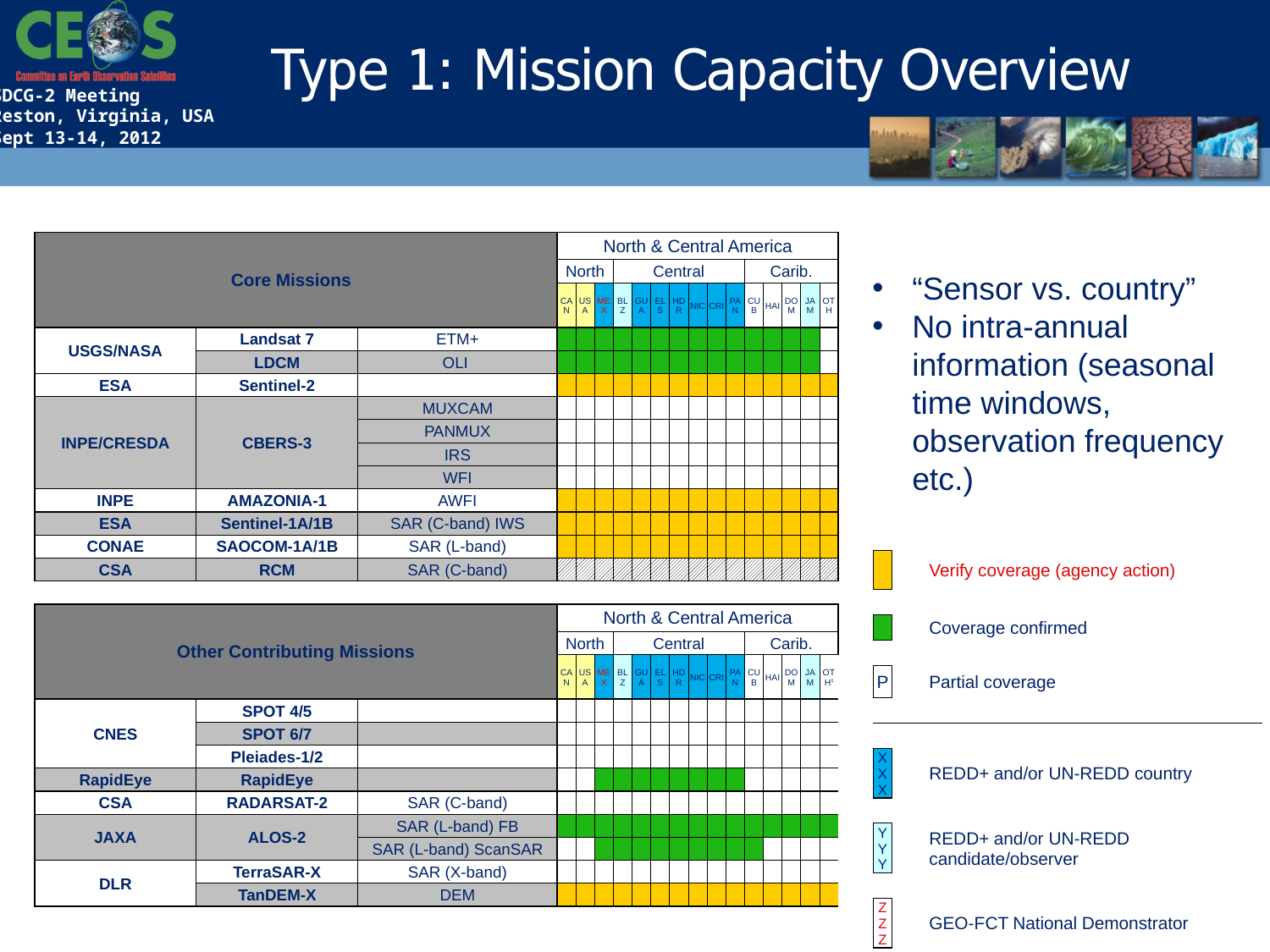

Type 1: Mission Capacity Overview
| Core Missions |  |  | North & Central America |  |  |  |  |  |  |  |  |  |  |  |  |  |  |
| --- | --- | --- | --- | --- | --- | --- | --- | --- | --- | --- | --- | --- | --- | --- | --- | --- | --- |
|  |  |  | North |  |  | Central |  |  |  |  |  |  | Carib. |  |  |  |  |
|  |  |  | CAN | USA | MEX | BLZ | GUA | ELS | HDR | NIC | CRI | PAN | CUB | HAI | DOM | JAM | OTH |
| USGS/NASA | Landsat 7 | ETM+ |  |  |  |  |  |  |  |  |  |  |  |  |  |  |  |
|  | LDCM | OLI |  |  |  |  |  |  |  |  |  |  |  |  |  |  |  |
| ESA | Sentinel-2 |  |  |  |  |  |  |  |  |  |  |  |  |  |  |  |  |
| INPE/CRESDA | CBERS-3 | MUXCAM |  |  |  |  |  |  |  |  |  |  |  |  |  |  |  |
|  |  | PANMUX |  |  |  |  |  |  |  |  |  |  |  |  |  |  |  |
|  |  | IRS |  |  |  |  |  |  |  |  |  |  |  |  |  |  |  |
|  |  | WFI |  |  |  |  |  |  |  |  |  |  |  |  |  |  |  |
| INPE | AMAZONIA-1 | AWFI |  |  |  |  |  |  |  |  |  |  |  |  |  |  |  |
| ESA | Sentinel-1A/1B | SAR (C-band) IWS |  |  |  |  |  |  |  |  |  |  |  |  |  |  |  |
| CONAE | SAOCOM-1A/1B | SAR (L-band) |  |  |  |  |  |  |  |  |  |  |  |  |  |  |  |
| CSA | RCM | SAR (C-band) |  |  |  |  |  |  |  |  |  |  |  |  |  |  |  |
|  |  |  |  |  |  |  |  |  |  |  |  |  |  |  |  |  |  |
| Other Contributing Missions |  |  | North & Central America |  |  |  |  |  |  |  |  |  |  |  |  |  |  |
|  |  |  | North |  |  | Central |  |  |  |  |  |  | Carib. |  |  |  |  |
|  |  |  | CAN | USA | MEX | BLZ | GUA | ELS | HDR | NIC | CRI | PAN | CUB | HAI | DOM | JAM | OTH1 |
| CNES | SPOT 4/5 |  |  |  |  |  |  |  |  |  |  |  |  |  |  |  |  |
|  | SPOT 6/7 |  |  |  |  |  |  |  |  |  |  |  |  |  |  |  |  |
|  | Pleiades-1/2 |  |  |  |  |  |  |  |  |  |  |  |  |  |  |  |  |
| RapidEye | RapidEye |  |  |  |  |  |  |  |  |  |  |  |  |  |  |  |  |
| CSA | RADARSAT-2 | SAR (C-band) |  |  |  |  |  |  |  |  |  |  |  |  |  |  |  |
| JAXA | ALOS-2 | SAR (L-band) FB |  |  |  |  |  |  |  |  |  |  |  |  |  |  |  |
|  |  | SAR (L-band) ScanSAR |  |  |  |  |  |  |  |  |  |  |  |  |  |  |  |
| DLR | TerraSAR-X | SAR (X-band) |  |  |  |  |  |  |  |  |  |  |  |  |  |  |  |
|  | TanDEM-X | DEM |  |  |  |  |  |  |  |  |  |  |  |  |  |  |  |
“Sensor vs. country”
No intra-annual information (seasonal time windows, observation frequency etc.)
|  |  | Verify coverage (agency action) |  |  |  |  |  |  |  |  |  |  |
| --- | --- | --- | --- | --- | --- | --- | --- | --- | --- | --- | --- | --- |
|  |  |  |  |  |  |  |  |  |  |  |  |  |
|  |  | Coverage confirmed |  |  |  |  |  |  |  |  |  |  |
|  |  |  |  |  |  |  |  |  |  |  |  |  |
| P |  | Partial coverage |  |  |  |  |  |  |  |  |  |  |
|  |  |  |  |  |  |  |  |  |  |  |  |  |
|  |  |  |  |  |  |  |  |  |  |  |  |  |
| XXX |  | REDD+ and/or UN-REDD country |  |  |  |  |  |  |  |  |  |  |
|  |  |  |  |  |  |  |  |  |  |  |  |  |
| YYY |  | REDD+ and/or UN-REDD candidate/observer |  |  |  |  |  |  |  |  |  |  |
|  |  |  |  |  |  |  |  |  |  |  |  |  |
| ZZZ |  | GEO-FCT National Demonstrator |  |  |  |  |  |  |  |  |  |  |
4